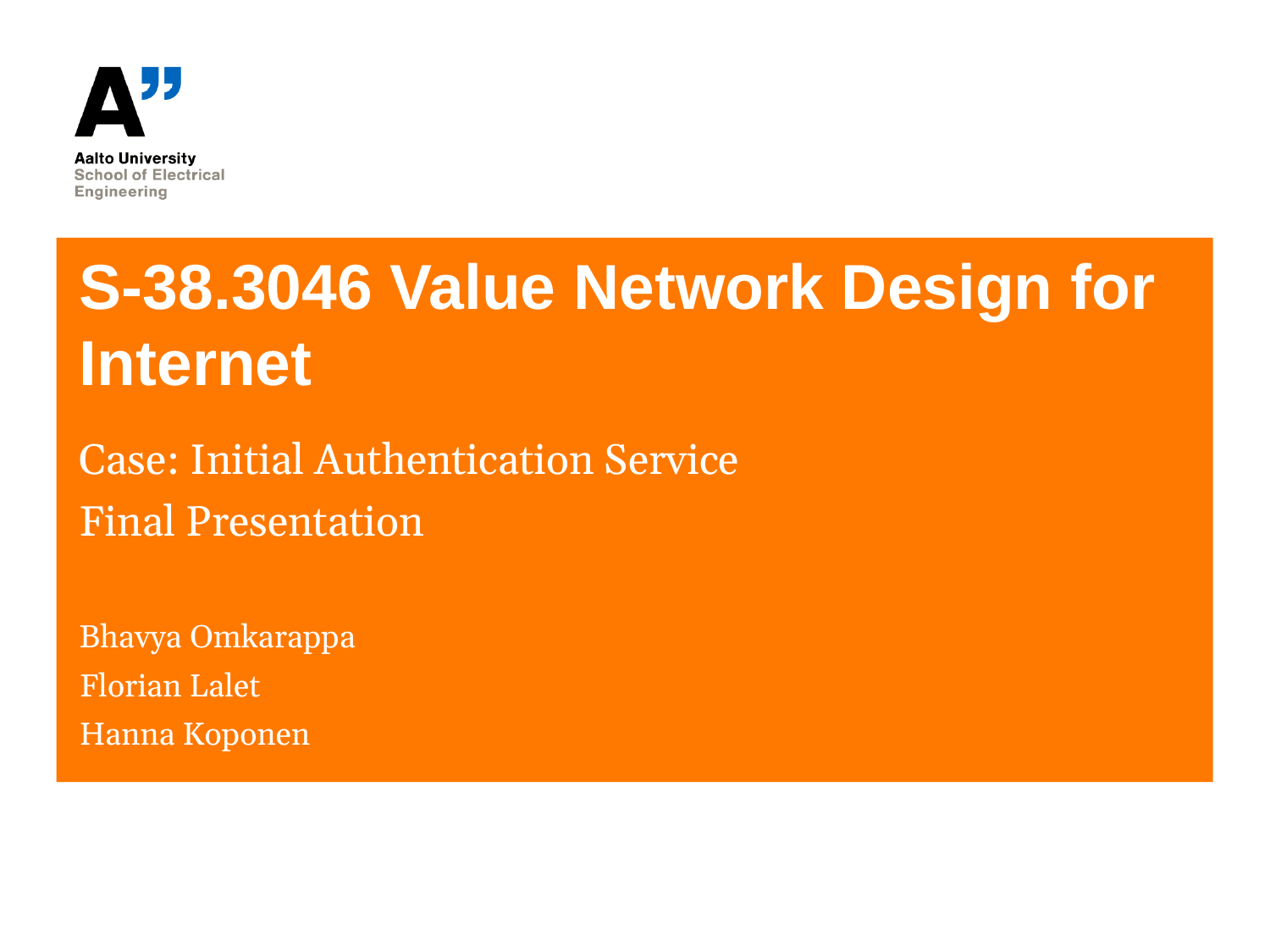

# S-38.3046 Value Network Design for Internet

Case: Initial Authentication Service
Final Presentation

Bhavya Omkarappa
Florian Lalet
Hanna Koponen